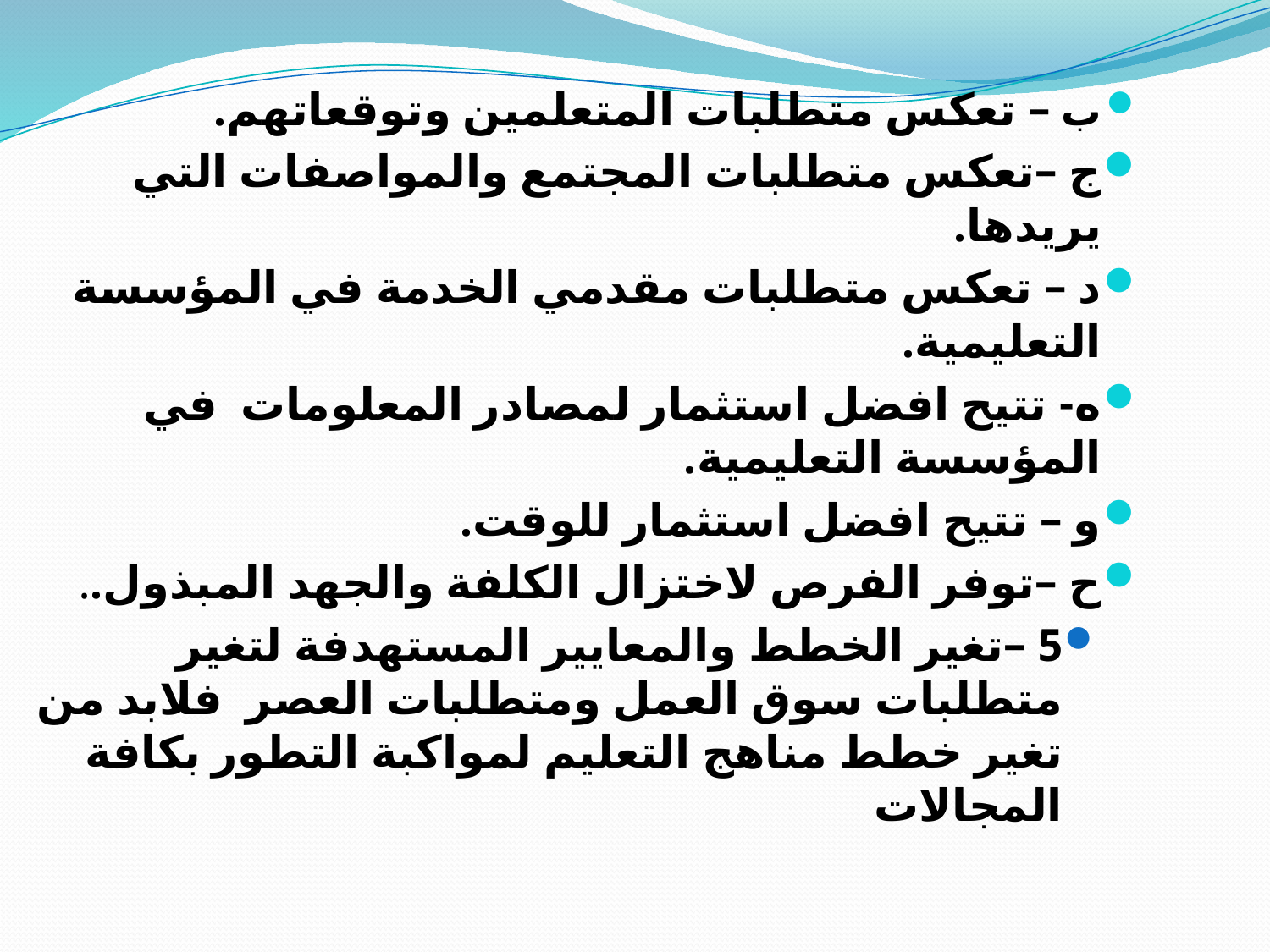

ب – تعكس متطلبات المتعلمين وتوقعاتهم.
ج –تعكس متطلبات المجتمع والمواصفات التي يريدها.
د – تعكس متطلبات مقدمي الخدمة في المؤسسة التعليمية.
ه- تتيح افضل استثمار لمصادر المعلومات  في المؤسسة التعليمية.
و – تتيح افضل استثمار للوقت.
ح –توفر الفرص لاختزال الكلفة والجهد المبذول..
5 –تغير الخطط والمعايير المستهدفة لتغير متطلبات سوق العمل ومتطلبات العصر  فلابد من تغير خطط مناهج التعليم لمواكبة التطور بكافة المجالات